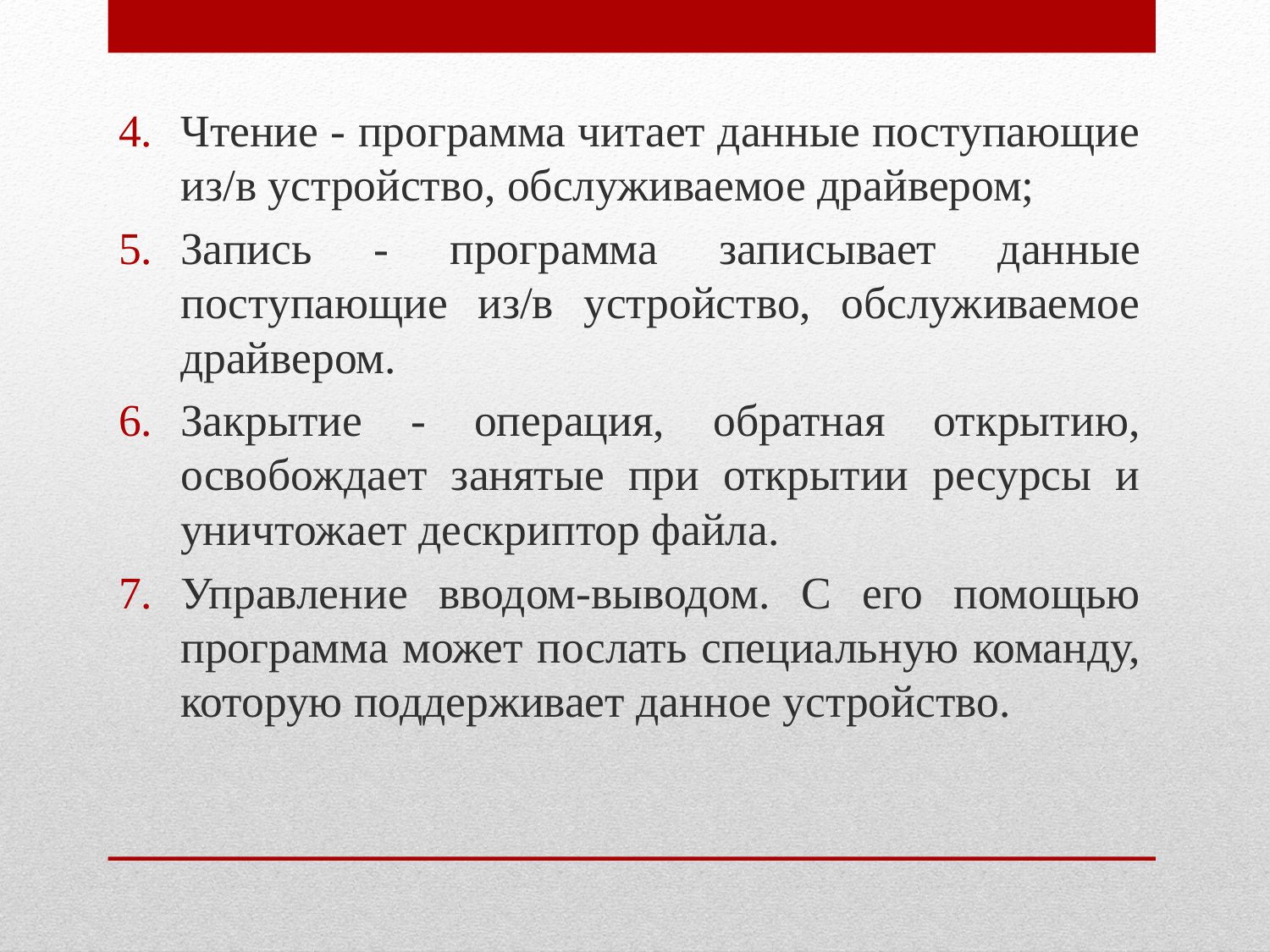

Чтение - программа читает данные поступающие из/в устройство, обслуживаемое драйвером;
Запись - программа записывает данные поступающие из/в устройство, обслуживаемое драйвером.
Закрытие - операция, обратная открытию, освобождает занятые при открытии ресурсы и уничтожает дескриптор файла.
Управление вводом-выводом. С его помощью программа может послать специальную команду, которую поддерживает данное устройство.